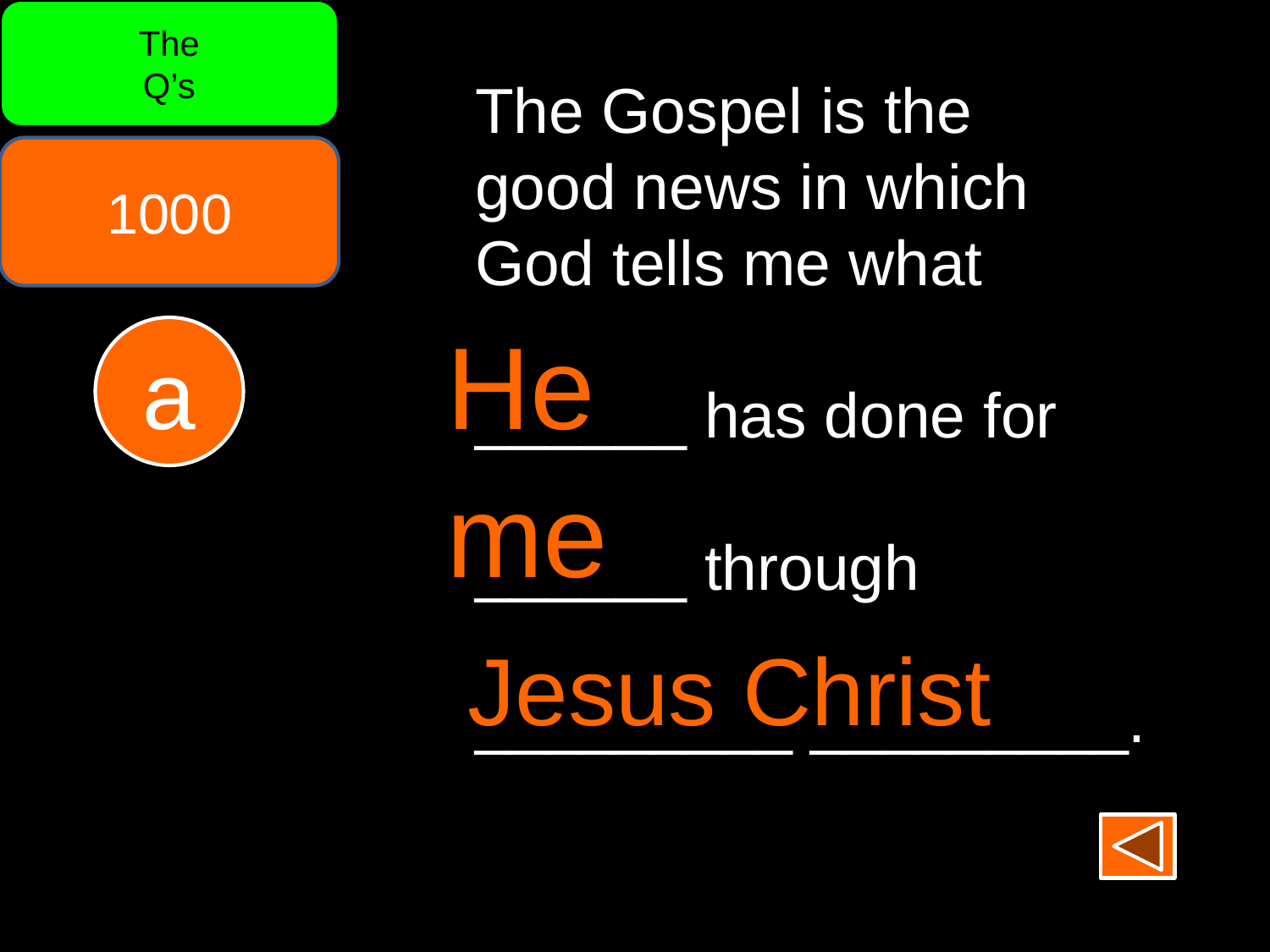

The
Q’s
The Gospel is the
good news in which
God tells me what

______ has done for

______ through

_________ _________.
1000
He
a
me
Jesus Christ